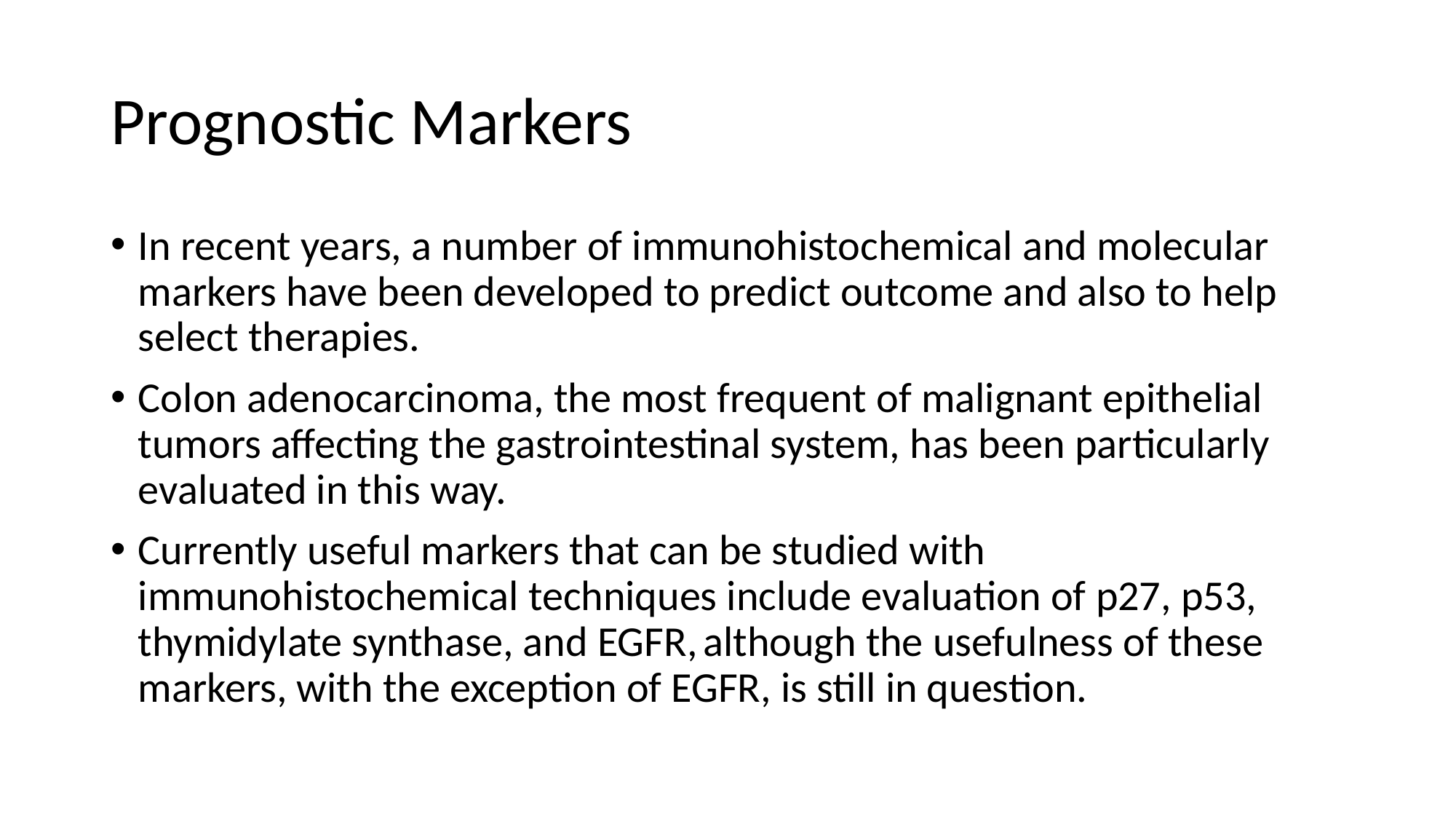

# Prognostic Markers
In recent years, a number of immunohistochemical and molecular markers have been developed to predict outcome and also to help select therapies.
Colon adenocarcinoma, the most frequent of malignant epithelial tumors affecting the gastrointestinal system, has been particularly evaluated in this way.
Currently useful markers that can be studied with immunohistochemical techniques include evaluation of p27, p53, thymidylate synthase, and EGFR, although the usefulness of these markers, with the exception of EGFR, is still in question.